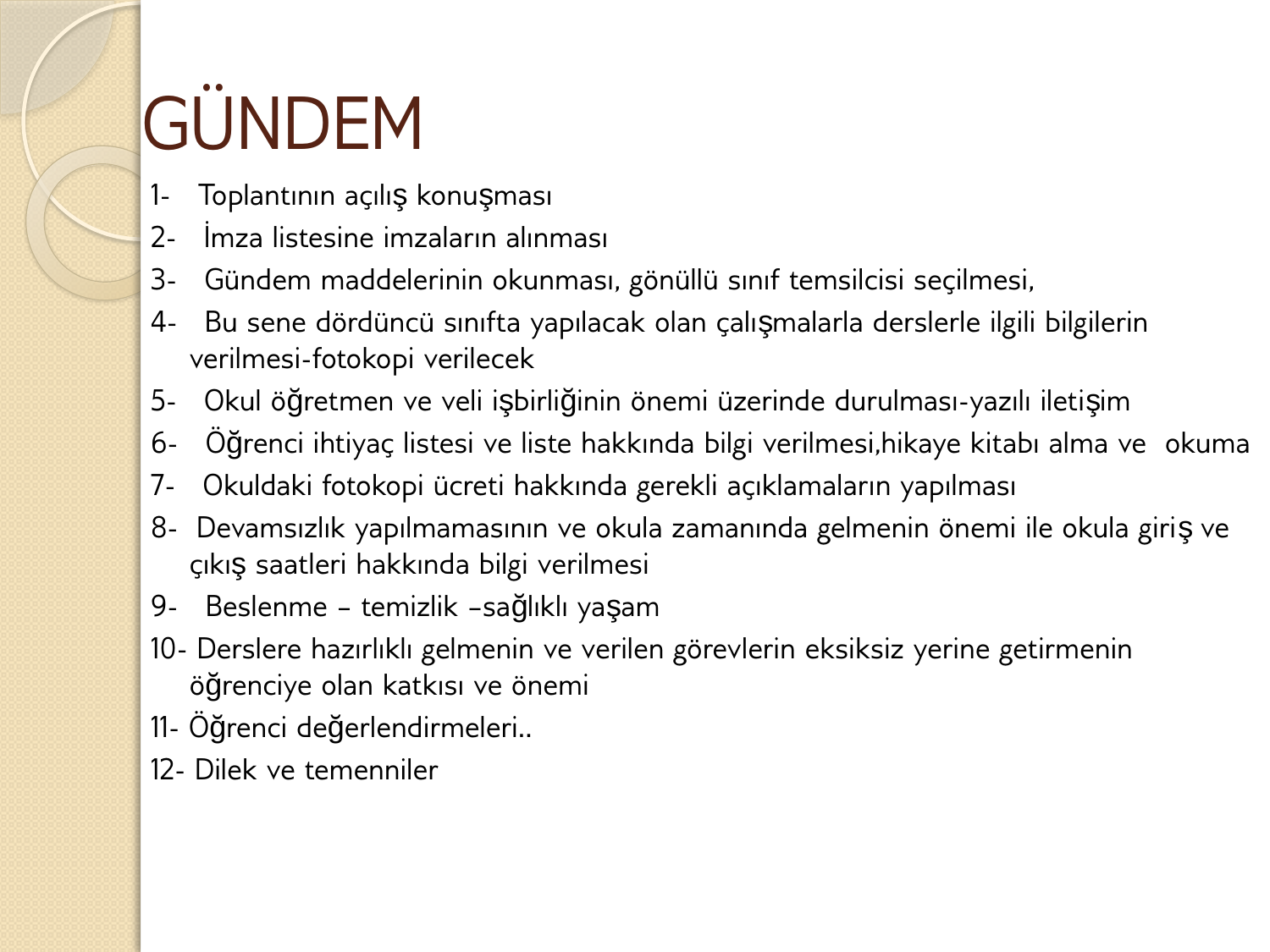

# GÜNDEM
1-   Toplantının açılış konuşması
2-   İmza listesine imzaların alınması
3-   Gündem maddelerinin okunması, gönüllü sınıf temsilcisi seçilmesi,
4-   Bu sene dördüncü sınıfta yapılacak olan çalışmalarla derslerle ilgili bilgilerin verilmesi-fotokopi verilecek
5-   Okul öğretmen ve veli işbirliğinin önemi üzerinde durulması-yazılı iletişim
6-   Öğrenci ihtiyaç listesi ve liste hakkında bilgi verilmesi,hikaye kitabı alma ve  okuma
7-   Okuldaki fotokopi ücreti hakkında gerekli açıklamaların yapılması
8-  Devamsızlık yapılmamasının ve okula zamanında gelmenin önemi ile okula giriş ve çıkış saatleri hakkında bilgi verilmesi
9-   Beslenme – temizlik –sağlıklı yaşam
10- Derslere hazırlıklı gelmenin ve verilen görevlerin eksiksiz yerine getirmenin öğrenciye olan katkısı ve önemi
11- Öğrenci değerlendirmeleri..
12- Dilek ve temenniler